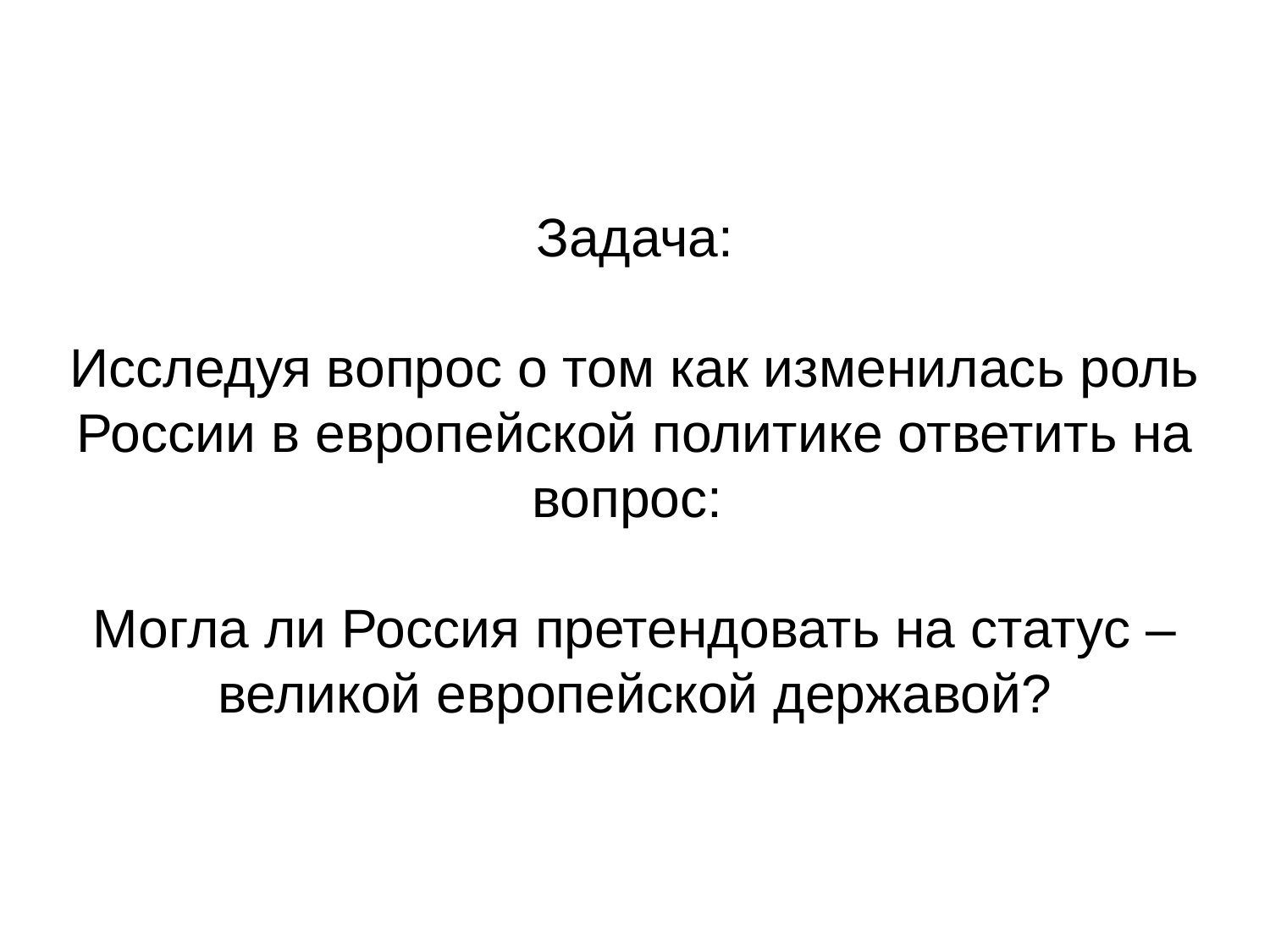

# Задача: Исследуя вопрос о том как изменилась роль России в европейской политике ответить на вопрос: Могла ли Россия претендовать на статус – великой европейской державой?